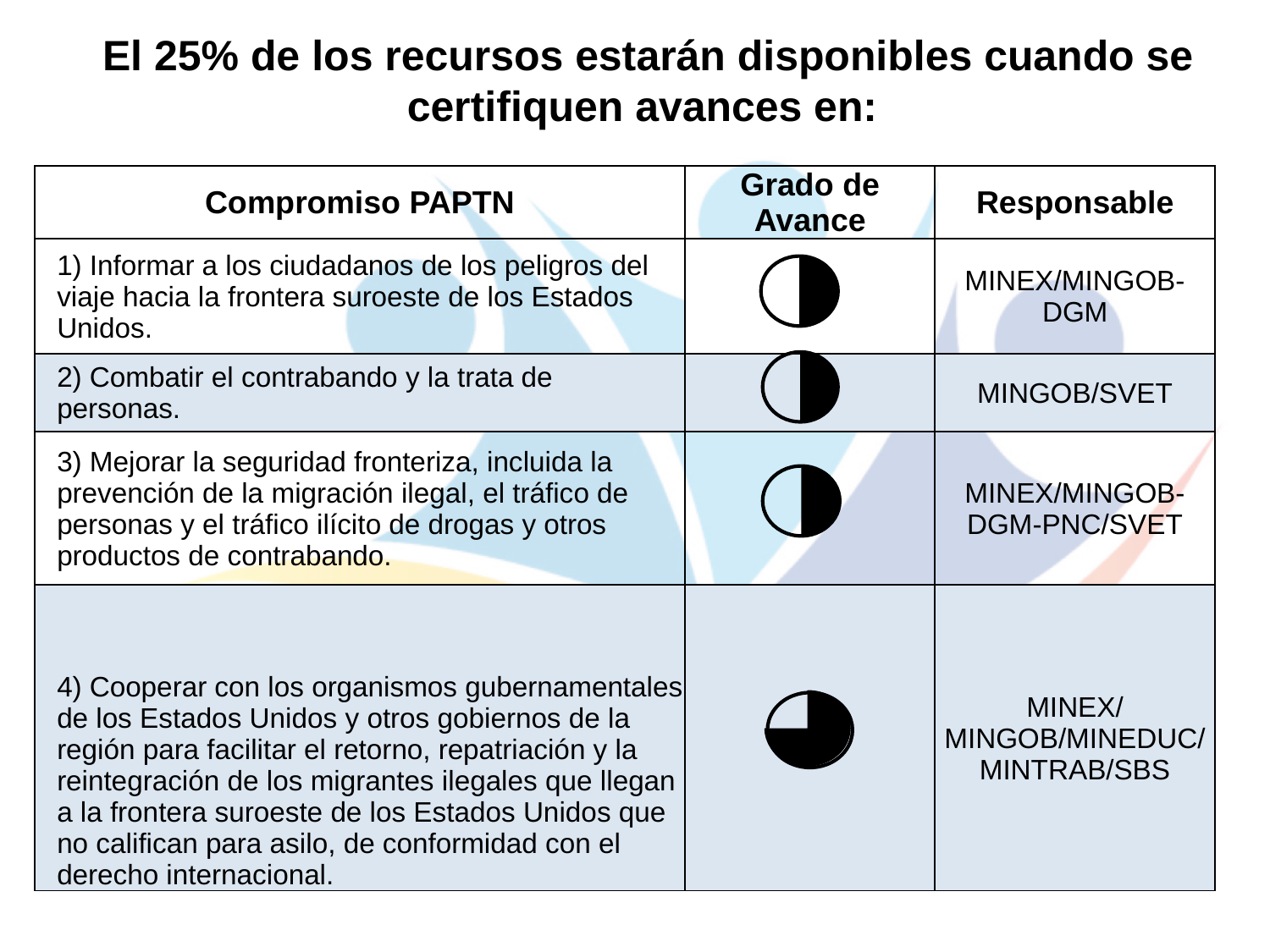

# El 25% de los recursos estarán disponibles cuando se certifiquen avances en:
| Compromiso PAPTN | Grado de Avance | Responsable |
| --- | --- | --- |
| 1) Informar a los ciudadanos de los peligros del viaje hacia la frontera suroeste de los Estados Unidos. |  | MINEX/MINGOB-DGM |
| 2) Combatir el contrabando y la trata de personas. |  | MINGOB/SVET |
| 3) Mejorar la seguridad fronteriza, incluida la prevención de la migración ilegal, el tráfico de personas y el tráfico ilícito de drogas y otros productos de contrabando. |  | MINEX/MINGOB-DGM-PNC/SVET |
| 4) Cooperar con los organismos gubernamentales de los Estados Unidos y otros gobiernos de la región para facilitar el retorno, repatriación y la reintegración de los migrantes ilegales que llegan a la frontera suroeste de los Estados Unidos que no califican para asilo, de conformidad con el derecho internacional. |  | MINEX/ MINGOB/MINEDUC/MINTRAB/SBS |